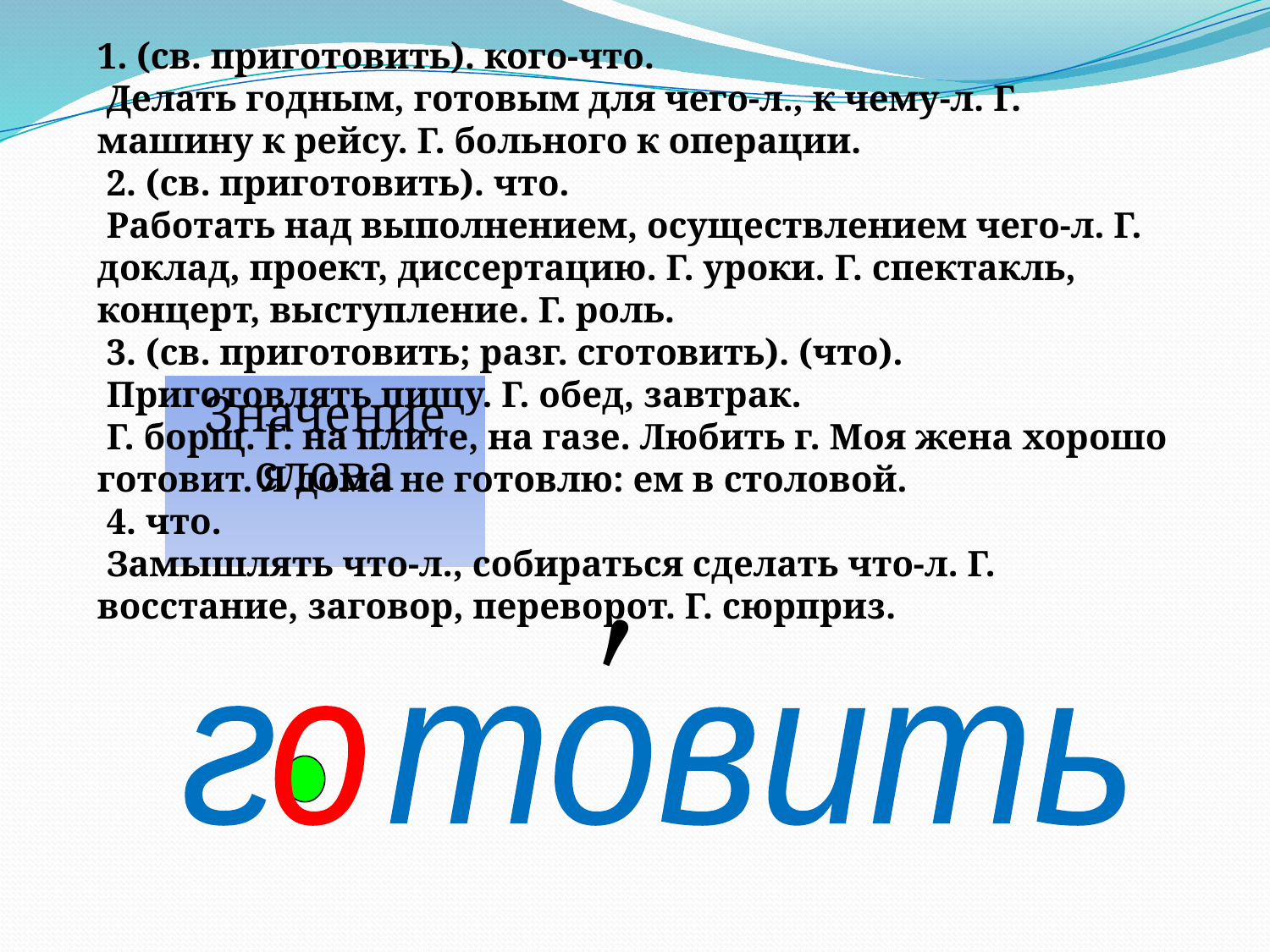

1. (св. приготовить). кого-что.
 Делать годным, готовым для чего-л., к чему-л. Г. машину к рейсу. Г. больного к операции.
 2. (св. приготовить). что.
 Работать над выполнением, осуществлением чего-л. Г. доклад, проект, диссертацию. Г. уроки. Г. спектакль, концерт, выступление. Г. роль.
 3. (св. приготовить; разг. сготовить). (что).
 Приготовлять пищу. Г. обед, завтрак.
 Г. борщ. Г. на плите, на газе. Любить г. Моя жена хорошо готовит. Я дома не готовлю: ем в столовой.
 4. что.
 Замышлять что-л., собираться сделать что-л. Г. восстание, заговор, переворот. Г. сюрприз.
Значение слова

′
г  товить
о